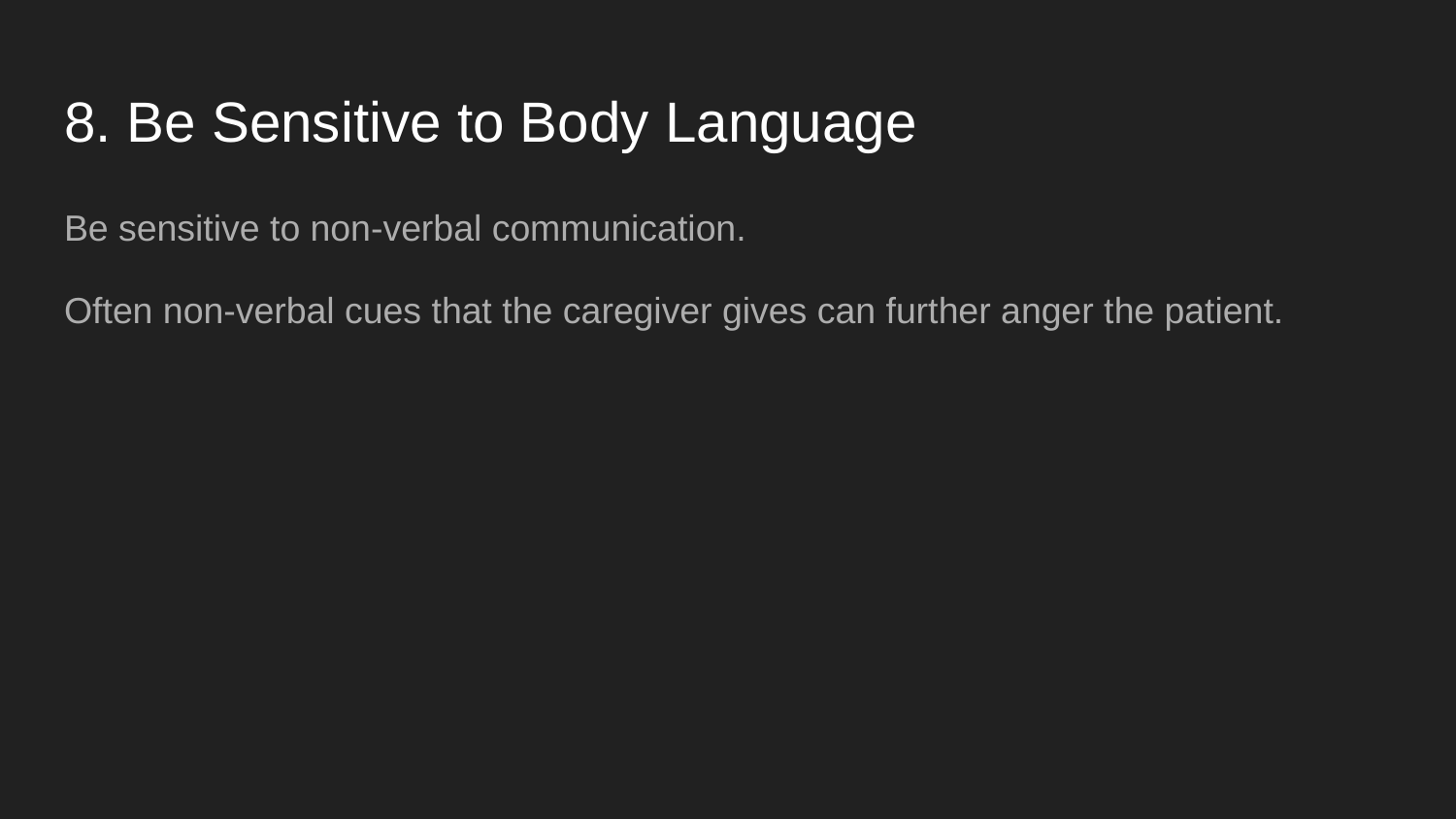

# 8. Be Sensitive to Body Language
Be sensitive to non-verbal communication.
Often non-verbal cues that the caregiver gives can further anger the patient.